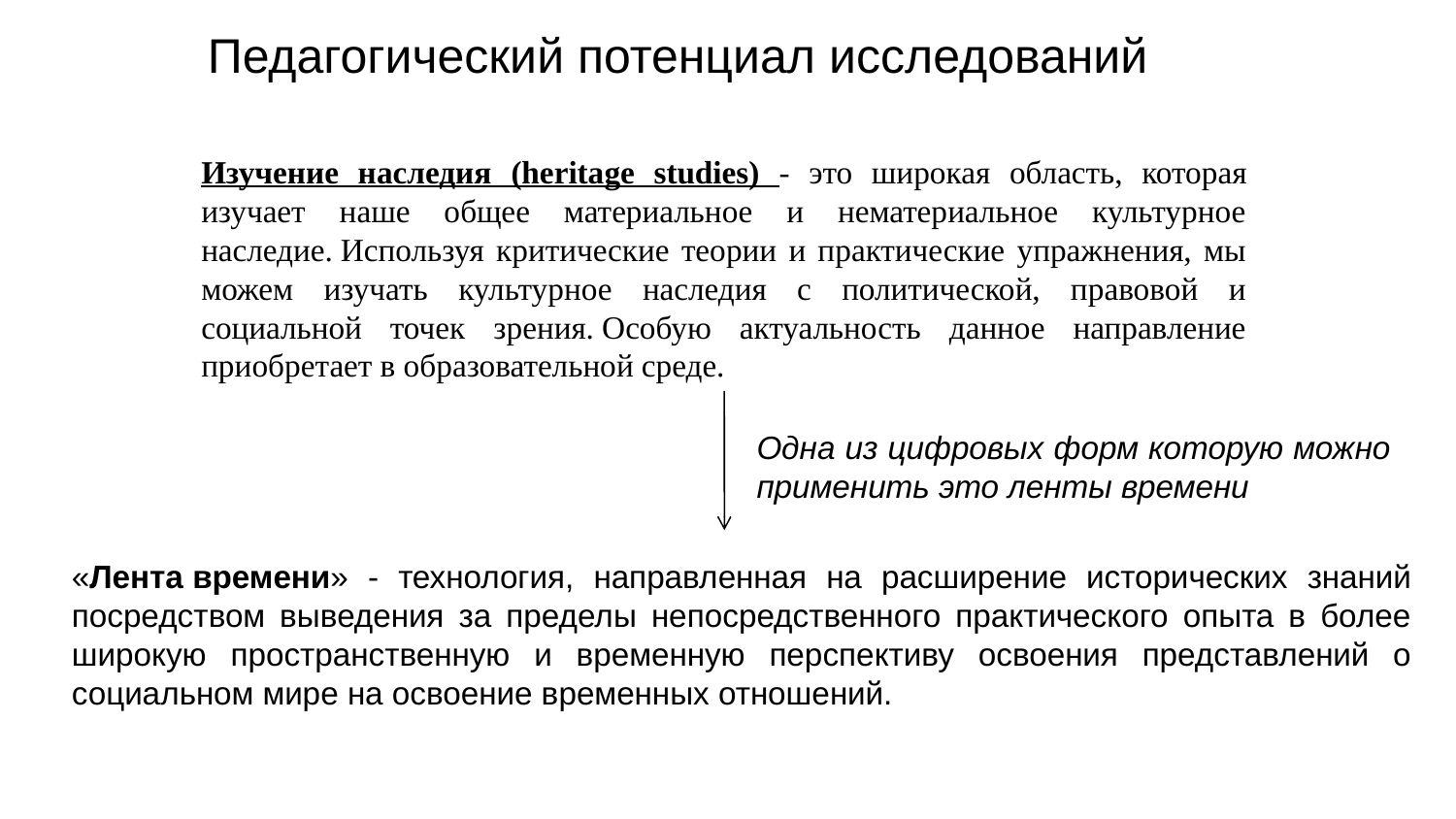

Педагогический потенциал исследований
Изучение наследия (heritage studies) - это широкая область, которая изучает наше общее материальное и нематериальное культурное наследие. Используя критические теории и практические упражнения, мы можем изучать культурное наследия с политической, правовой и социальной точек зрения. Особую актуальность данное направление приобретает в образовательной среде.
Одна из цифровых форм которую можно применить это ленты времени
«Лента времени» - технология, направленная на расширение исторических знаний посредством выведения за пределы непосредственного практического опыта в более широкую пространственную и временную перспективу освоения представлений о социальном мире на освоение временных отношений.